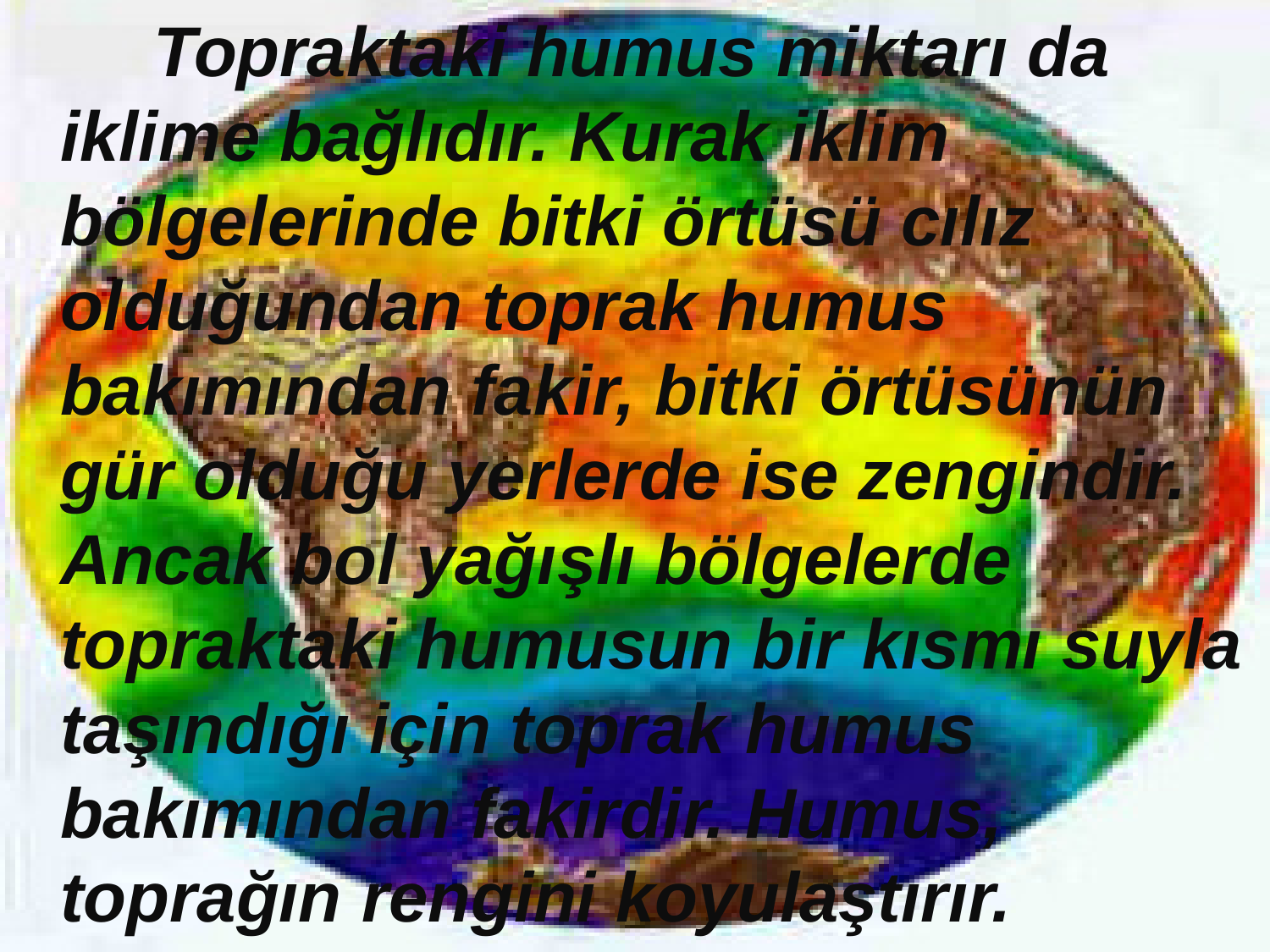

Topraktaki humus miktarı da iklime bağlıdır. Kurak iklim bölgelerinde bitki örtüsü cılız olduğundan toprak humus bakımından fakir, bitki örtüsünün gür olduğu yerlerde ise zengindir. Ancak bol yağışlı bölgelerde topraktaki humusun bir kısmı suyla taşındığı için toprak humus bakımından fakirdir. Humus, toprağın rengini koyulaştırır.